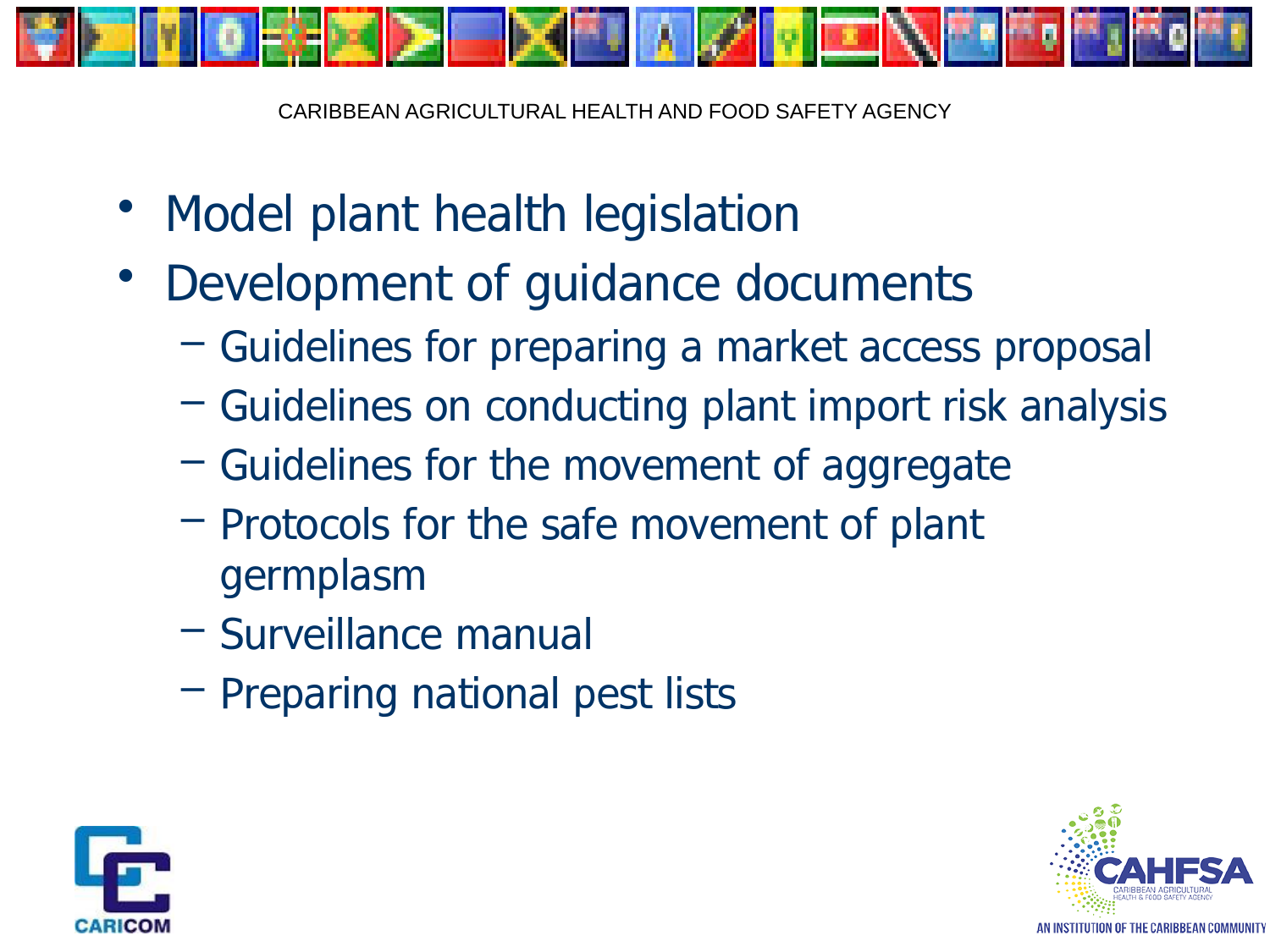

Model plant health legislation
Development of guidance documents
Guidelines for preparing a market access proposal
Guidelines on conducting plant import risk analysis
Guidelines for the movement of aggregate
Protocols for the safe movement of plant germplasm
Surveillance manual
Preparing national pest lists